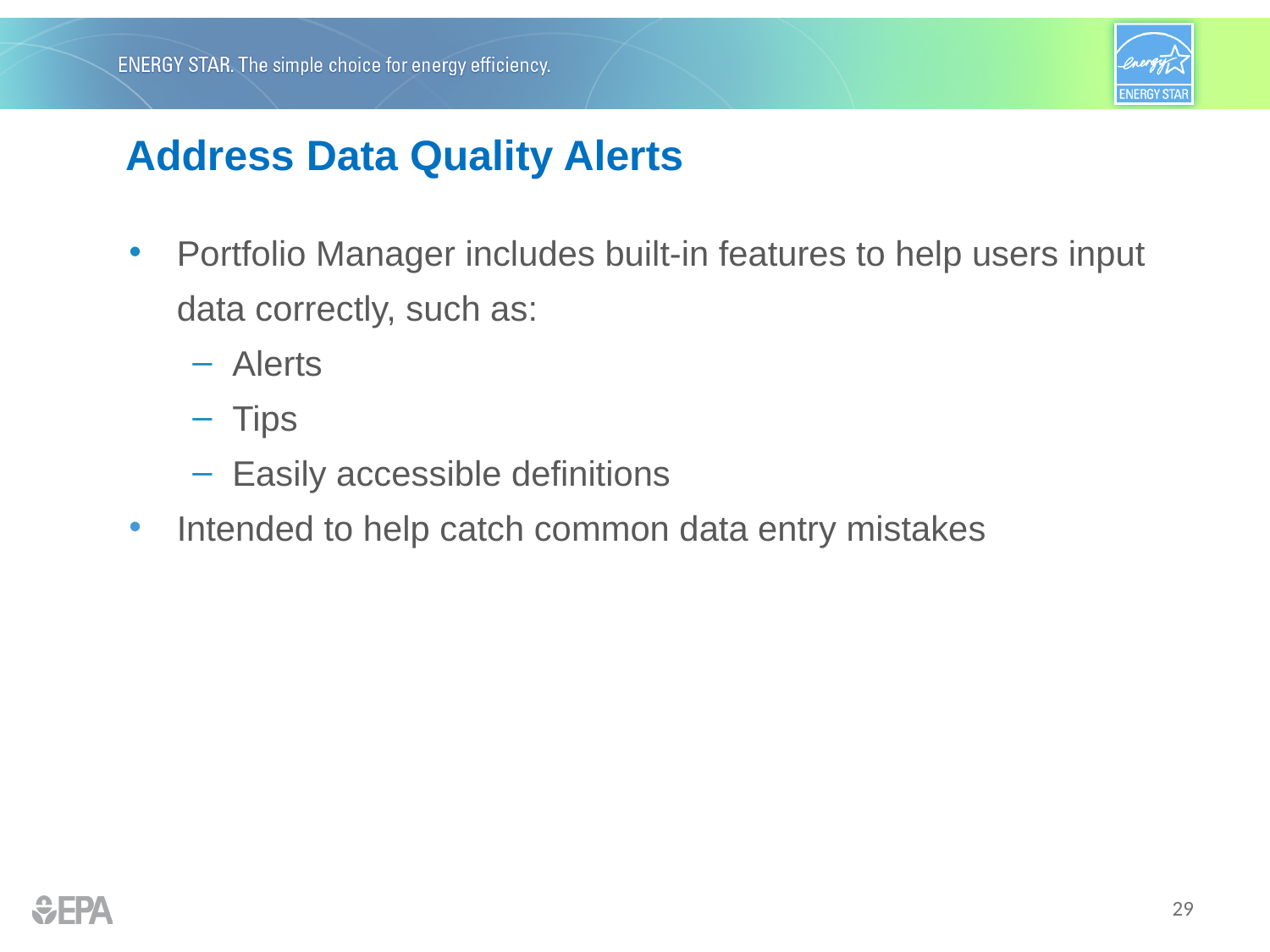

# Address Data Quality Alerts
Portfolio Manager includes built-in features to help users input data correctly, such as:
Alerts
Tips
Easily accessible definitions
Intended to help catch common data entry mistakes
29